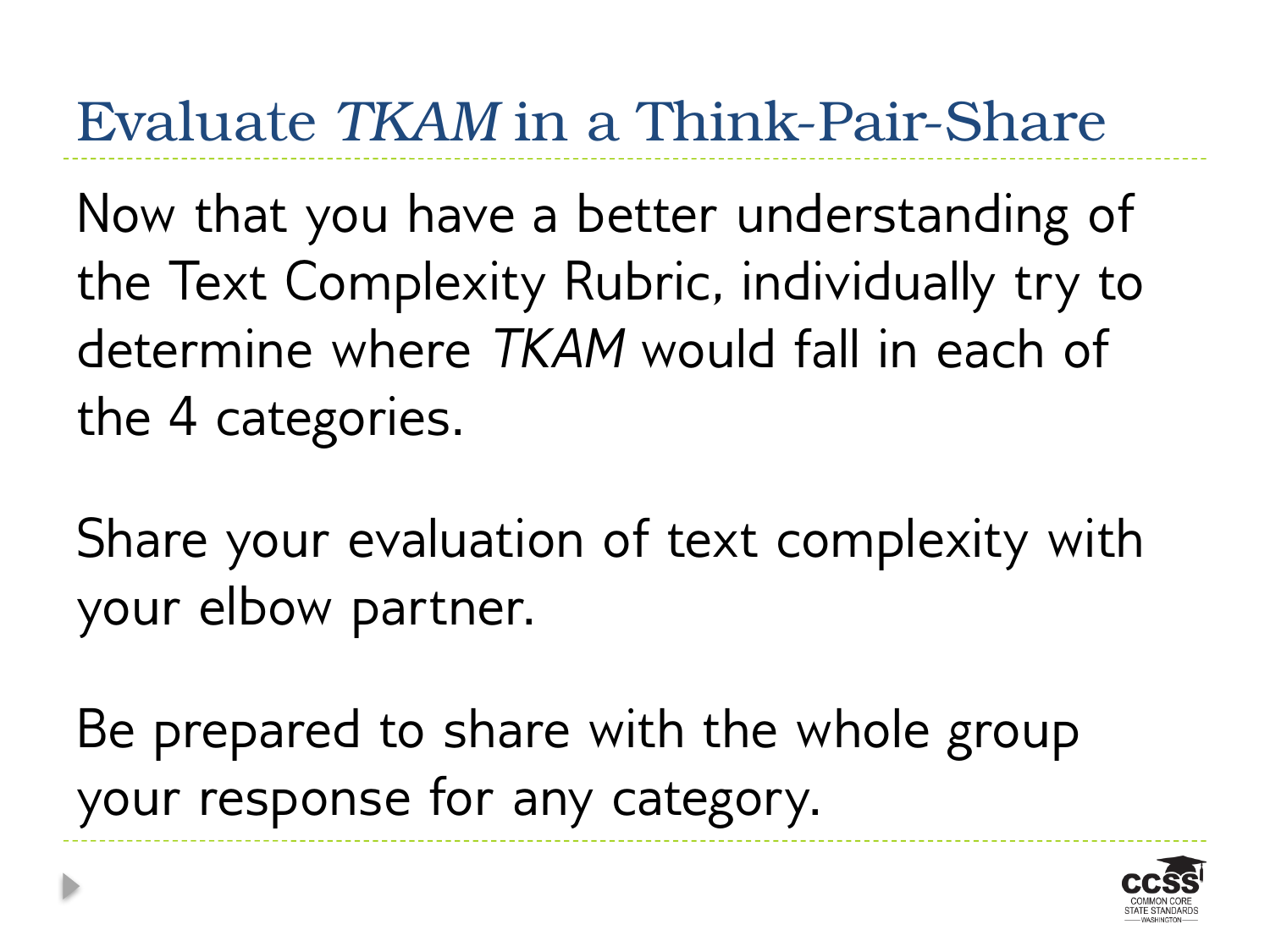

# Evaluate TKAM in a Think-Pair-Share
Now that you have a better understanding of the Text Complexity Rubric, individually try to determine where TKAM would fall in each of the 4 categories.

Share your evaluation of text complexity with your elbow partner.

Be prepared to share with the whole group your response for any category.